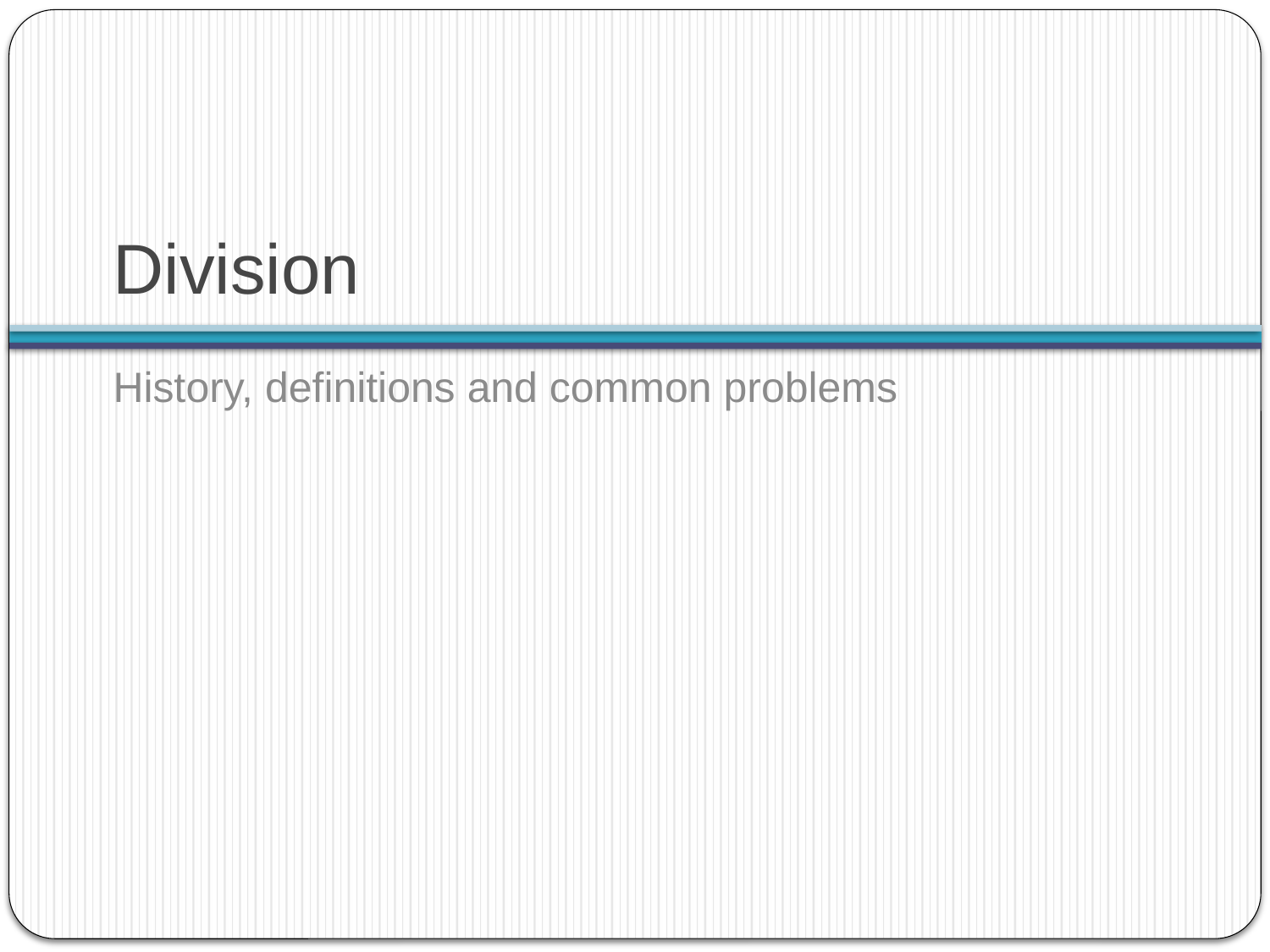

# Division
History, definitions and common problems